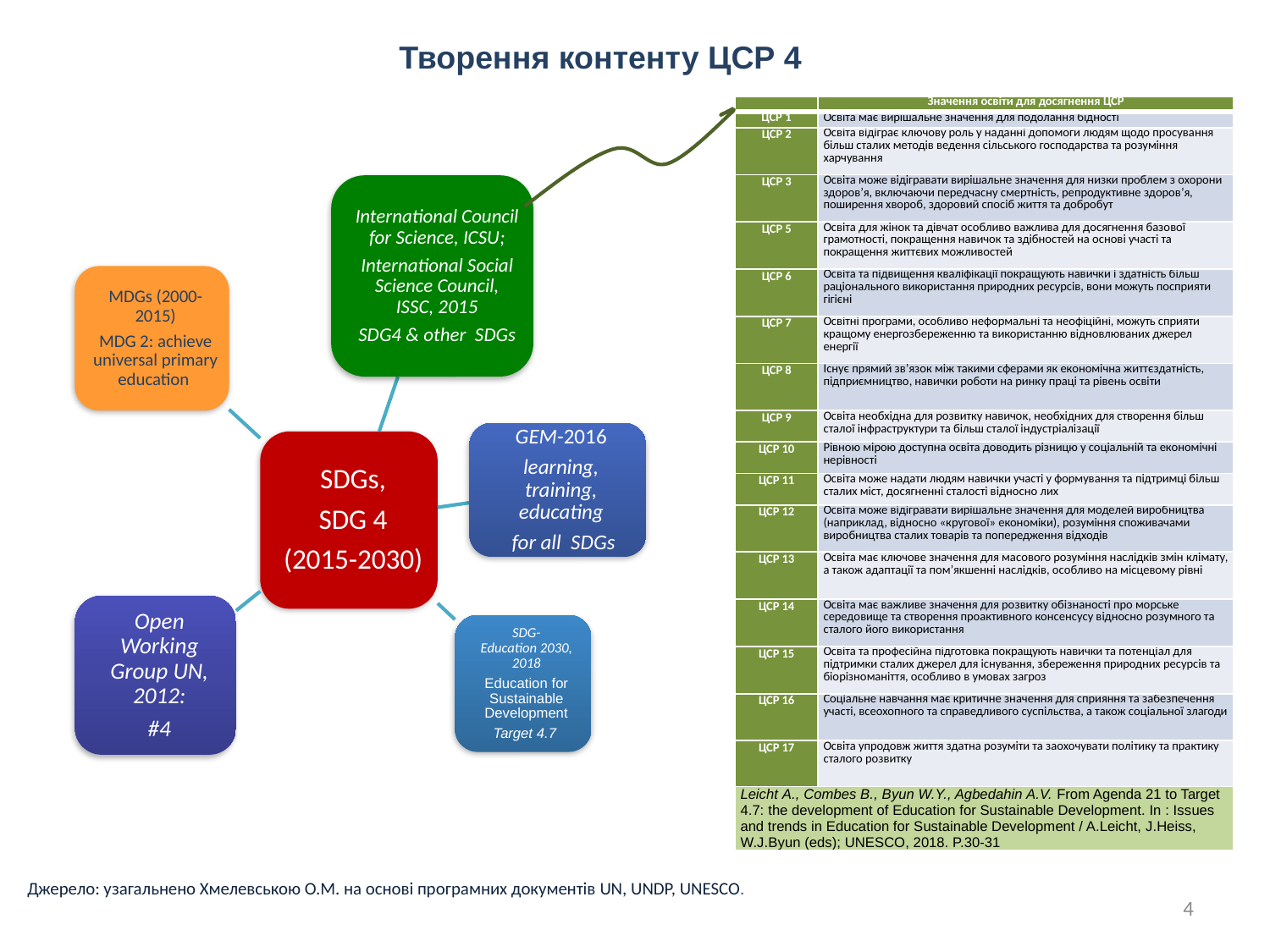

# Творення контенту ЦСР 4
|  | Значення освіти для досягнення ЦСР |
| --- | --- |
| ЦСР 1 | Освіта має вирішальне значення для подолання бідності |
| ЦСР 2 | Освіта відіграє ключову роль у наданні допомоги людям щодо просування більш сталих методів ведення сільського господарства та розуміння харчування |
| ЦСР 3 | Освіта може відігравати вирішальне значення для низки проблем з охорони здоров’я, включаючи передчасну смертність, репродуктивне здоров’я, поширення хвороб, здоровий спосіб життя та добробут |
| ЦСР 5 | Освіта для жінок та дівчат особливо важлива для досягнення базової грамотності, покращення навичок та здібностей на основі участі та покращення життєвих можливостей |
| ЦСР 6 | Освіта та підвищення кваліфікації покращують навички і здатність більш раціонального використання природних ресурсів, вони можуть посприяти гігієні |
| ЦСР 7 | Освітні програми, особливо неформальні та неофіційні, можуть сприяти кращому енергозбереженню та використанню відновлюваних джерел енергії |
| ЦСР 8 | Існує прямий зв’язок між такими сферами як економічна життєздатність, підприємництво, навички роботи на ринку праці та рівень освіти |
| ЦСР 9 | Освіта необхідна для розвитку навичок, необхідних для створення більш сталої інфраструктури та більш сталої індустріалізації |
| ЦСР 10 | Рівною мірою доступна освіта доводить різницю у соціальній та економічні нерівності |
| ЦСР 11 | Освіта може надати людям навички участі у формування та підтримці більш сталих міст, досягненні сталості відносно лих |
| ЦСР 12 | Освіта може відігравати вирішальне значення для моделей виробництва (наприклад, відносно «кругової» економіки), розуміння споживачами виробництва сталих товарів та попередження відходів |
| ЦСР 13 | Освіта має ключове значення для масового розуміння наслідків змін клімату, а також адаптації та пом’якшенні наслідків, особливо на місцевому рівні |
| ЦСР 14 | Освіта має важливе значення для розвитку обізнаності про морське середовище та створення проактивного консенсусу відносно розумного та сталого його використання |
| ЦСР 15 | Освіта та професійна підготовка покращують навички та потенціал для підтримки сталих джерел для існування, збереження природних ресурсів та біорізноманіття, особливо в умовах загроз |
| ЦСР 16 | Соціальне навчання має критичне значення для сприяння та забезпечення участі, всеохопного та справедливого суспільства, а також соціальної злагоди |
| ЦСР 17 | Освіта упродовж життя здатна розуміти та заохочувати політику та практику сталого розвитку |
| Leicht A., Combes B., Byun W.Y., Agbedahin A.V. From Agenda 21 to Target 4.7: the development of Education for Sustainable Development. In : Issues and trends in Education for Sustainable Development / A.Leicht, J.Heiss, W.J.Byun (eds); UNESCO, 2018. P.30-31 |  |

SDGs,
SDG 4
(2015-2030)
International Council for Science, ICSU;
International Social Science Council, ISSC, 2015
SDG4 & other  SDGs
Open Working Group UN, 2012:
#4
GEM-2016
learning, training, educating
 for all  SDGs
SDG-Education 2030, 2018
Education for Sustainable Development
Target 4.7
MDGs (2000-2015)
MDG 2: achieve universal primary education
Джерело: узагальнено Хмелевською О.М. на основі програмних документів UN, UNDP, UNESCO.
4